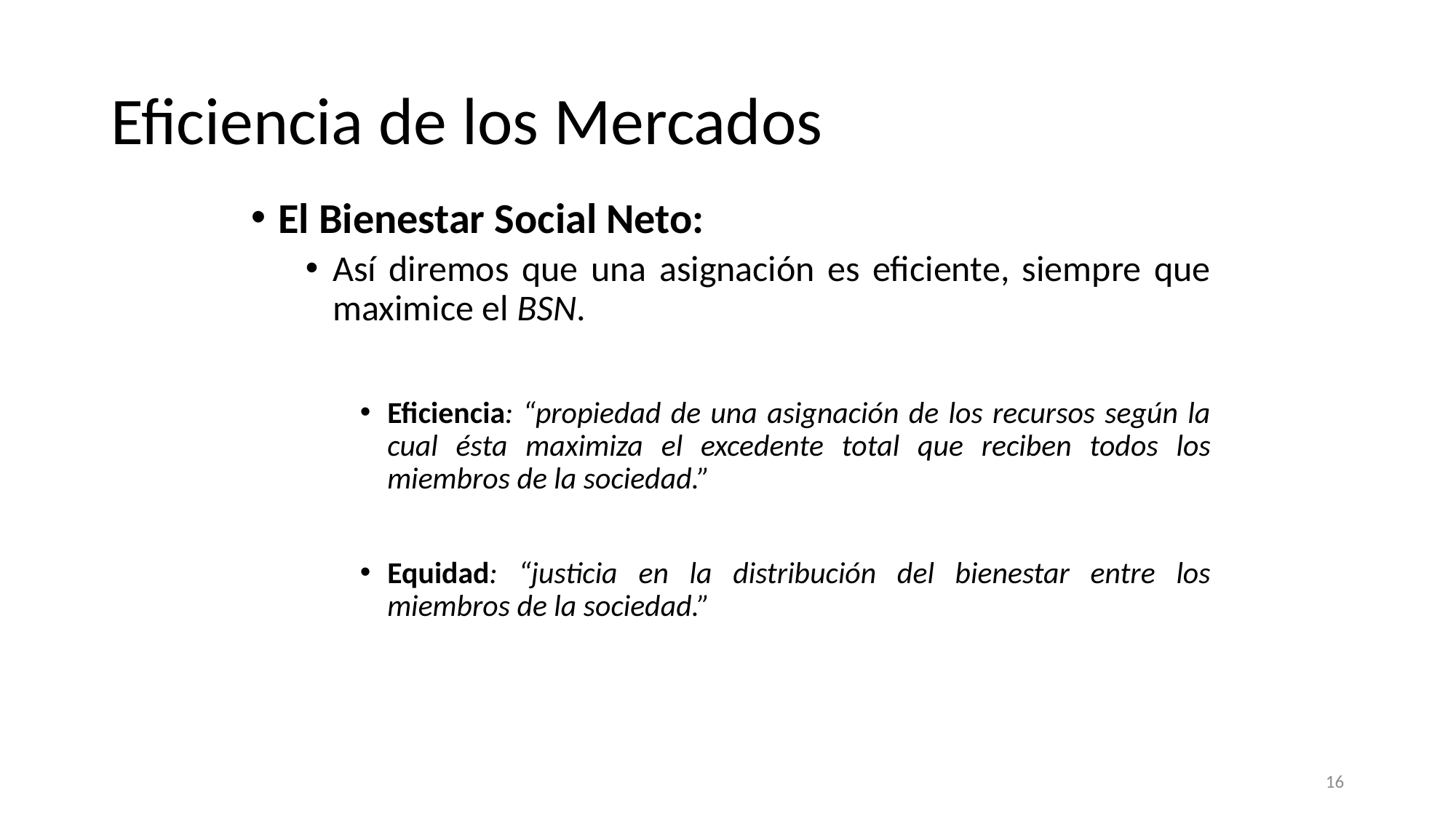

# Eficiencia de los Mercados
El Bienestar Social Neto:
Así diremos que una asignación es eficiente, siempre que maximice el BSN.

Eficiencia: “propiedad de una asignación de los recursos según la cual ésta maximiza el excedente total que reciben todos los miembros de la sociedad.”

Equidad: “justicia en la distribución del bienestar entre los miembros de la sociedad.”
16